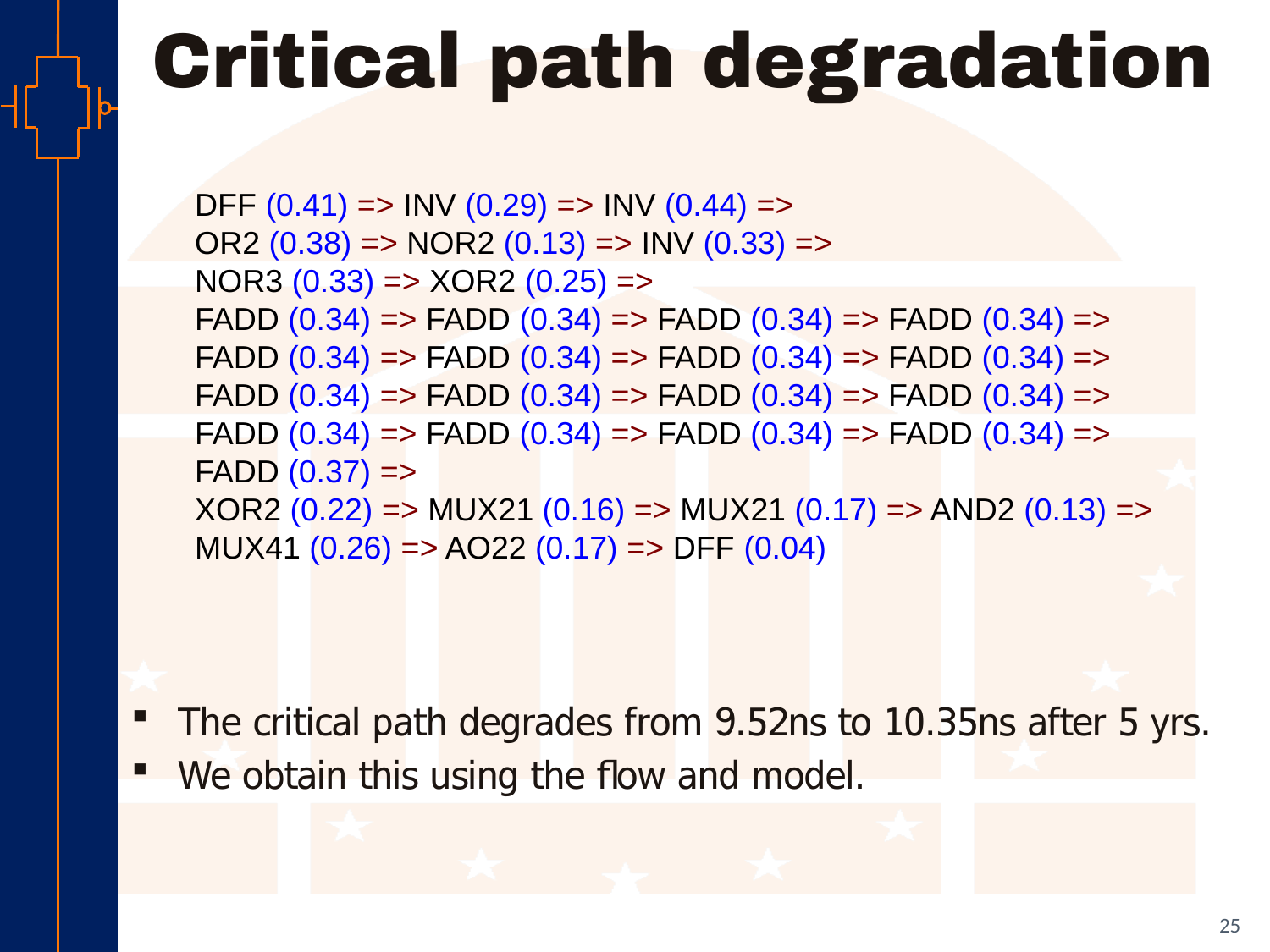

# Critical path degradation
DFF (0.41) => INV (0.29) => INV (0.44) =>
OR2 (0.38) => NOR2 (0.13) => INV (0.33) =>
NOR3 (0.33) => XOR2 (0.25) =>
FADD (0.34) => FADD (0.34) => FADD (0.34) => FADD (0.34) =>
FADD (0.34) => FADD (0.34) => FADD (0.34) => FADD (0.34) =>
FADD (0.34) => FADD (0.34) => FADD (0.34) => FADD (0.34) =>
FADD (0.34) => FADD (0.34) => FADD (0.34) => FADD (0.34) =>
FADD (0.37) =>
XOR2 (0.22) => MUX21 (0.16) => MUX21 (0.17) => AND2 (0.13) => MUX41 (0.26) => AO22 (0.17) => DFF (0.04)
The critical path degrades from 9.52ns to 10.35ns after 5 yrs.
We obtain this using the flow and model.

25